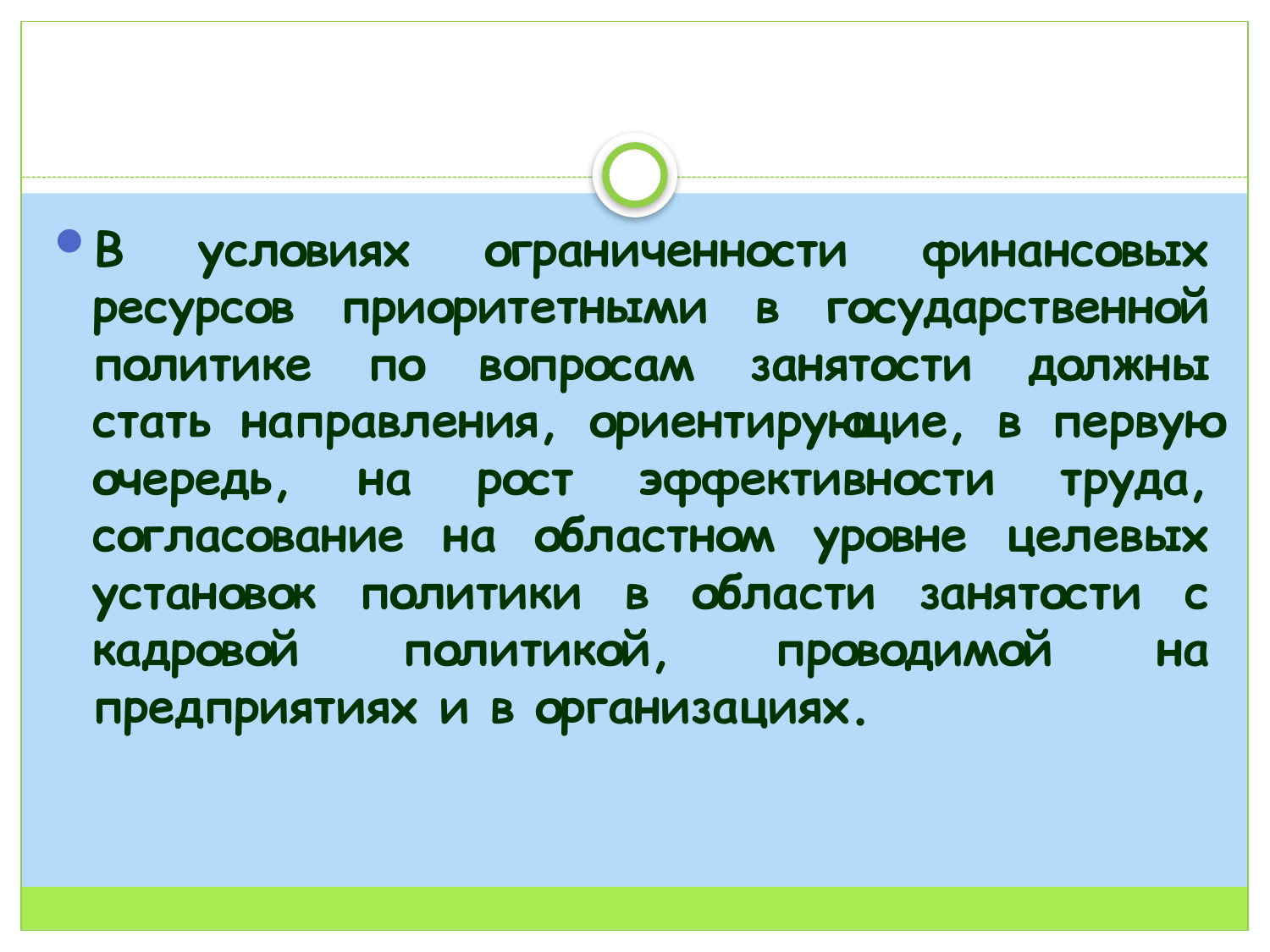

В условиях ограниченности финансовых ресурсов приоритетными в государственной политике по вопросам занятости должны стать направления, ориентирующие, в первую очередь, на рост эффективности труда, согласование на областном уровне целевых установок политики в области занятости с кадровой политикой, проводимой на предприятиях и в организациях.